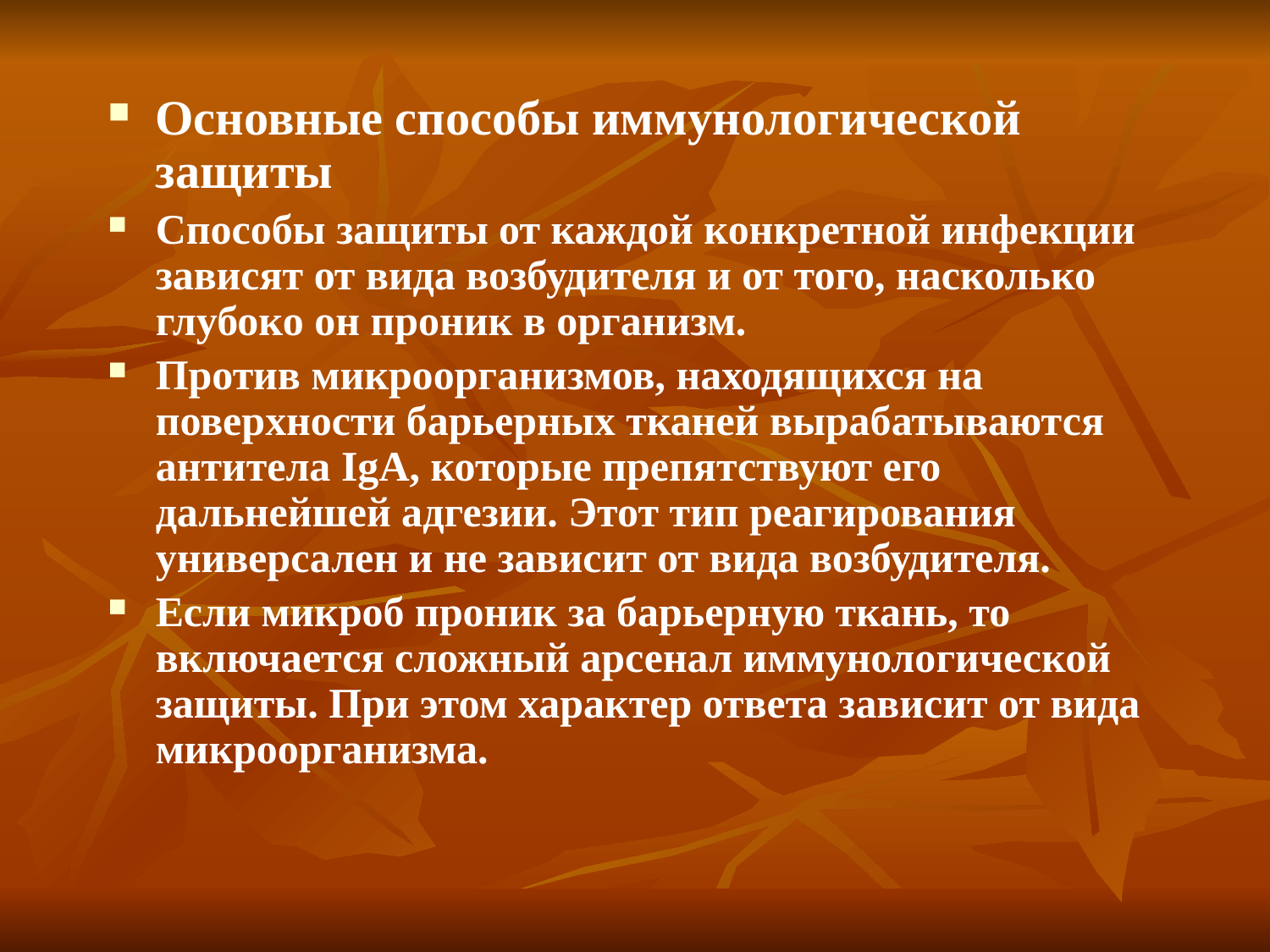

Основные способы иммунологической защиты
Способы защиты от каждой конкретной инфекции зависят от вида возбудителя и от того, насколько глубоко он проник в организм.
Против микроорганизмов, находящихся на поверхности барьерных тканей вырабатываются антитела IgA, которые препятствуют его дальнейшей адгезии. Этот тип реагирования универсален и не зависит от вида возбудителя.
Если микроб проник за барьерную ткань, то включается сложный арсенал иммунологической защиты. При этом характер ответа зависит от вида микроорганизма.